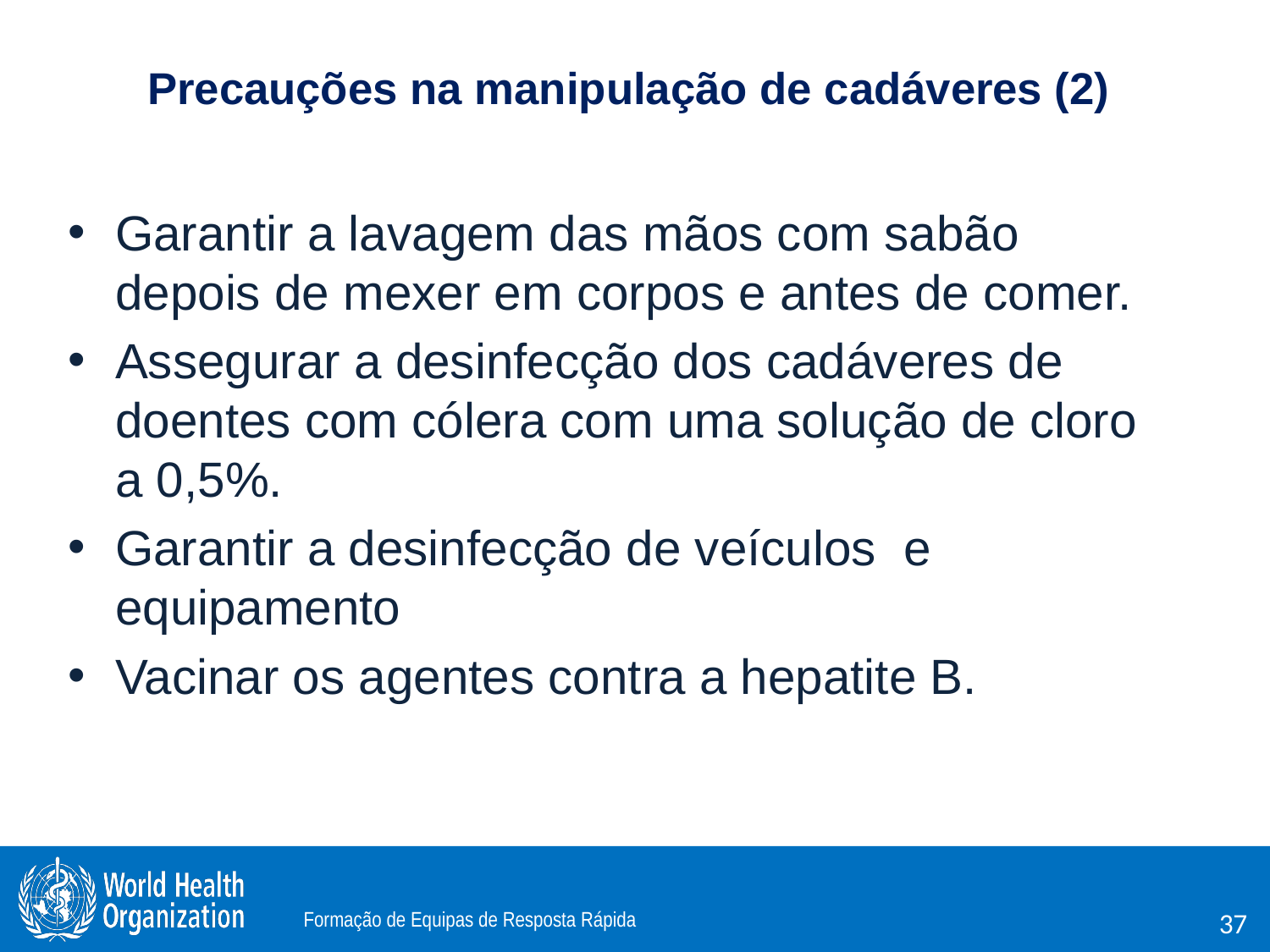

# Precauções na manipulação de cadáveres (2)

Garantir a lavagem das mãos com sabão depois de mexer em corpos e antes de comer.
Assegurar a desinfecção dos cadáveres de doentes com cólera com uma solução de cloro a 0,5%.
Garantir a desinfecção de veículos  e equipamento
Vacinar os agentes contra a hepatite B.